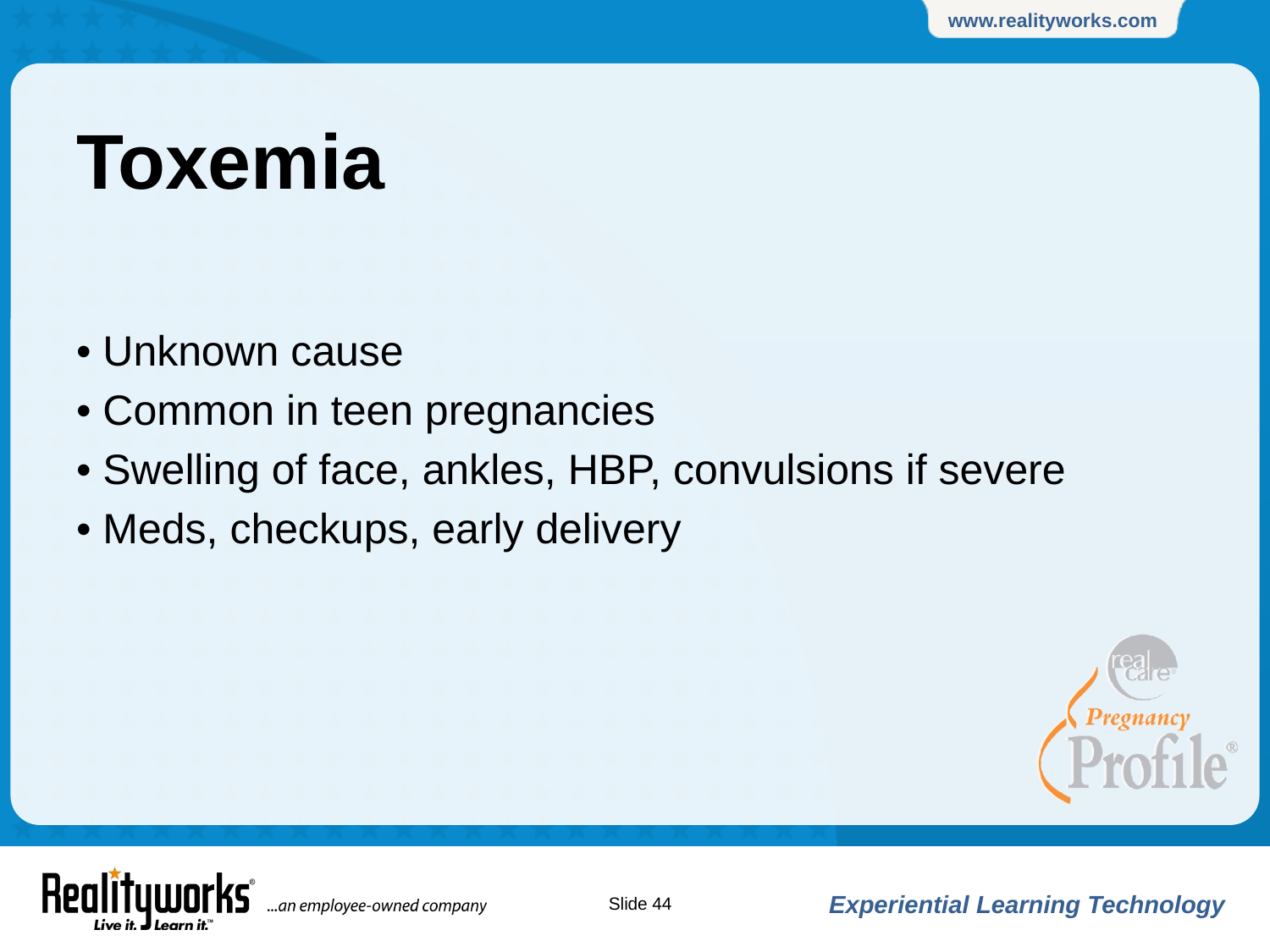

# Toxemia
• Unknown cause
• Common in teen pregnancies
• Swelling of face, ankles, HBP, convulsions if severe
• Meds, checkups, early delivery
Slide 44
Experiential Learning Technology